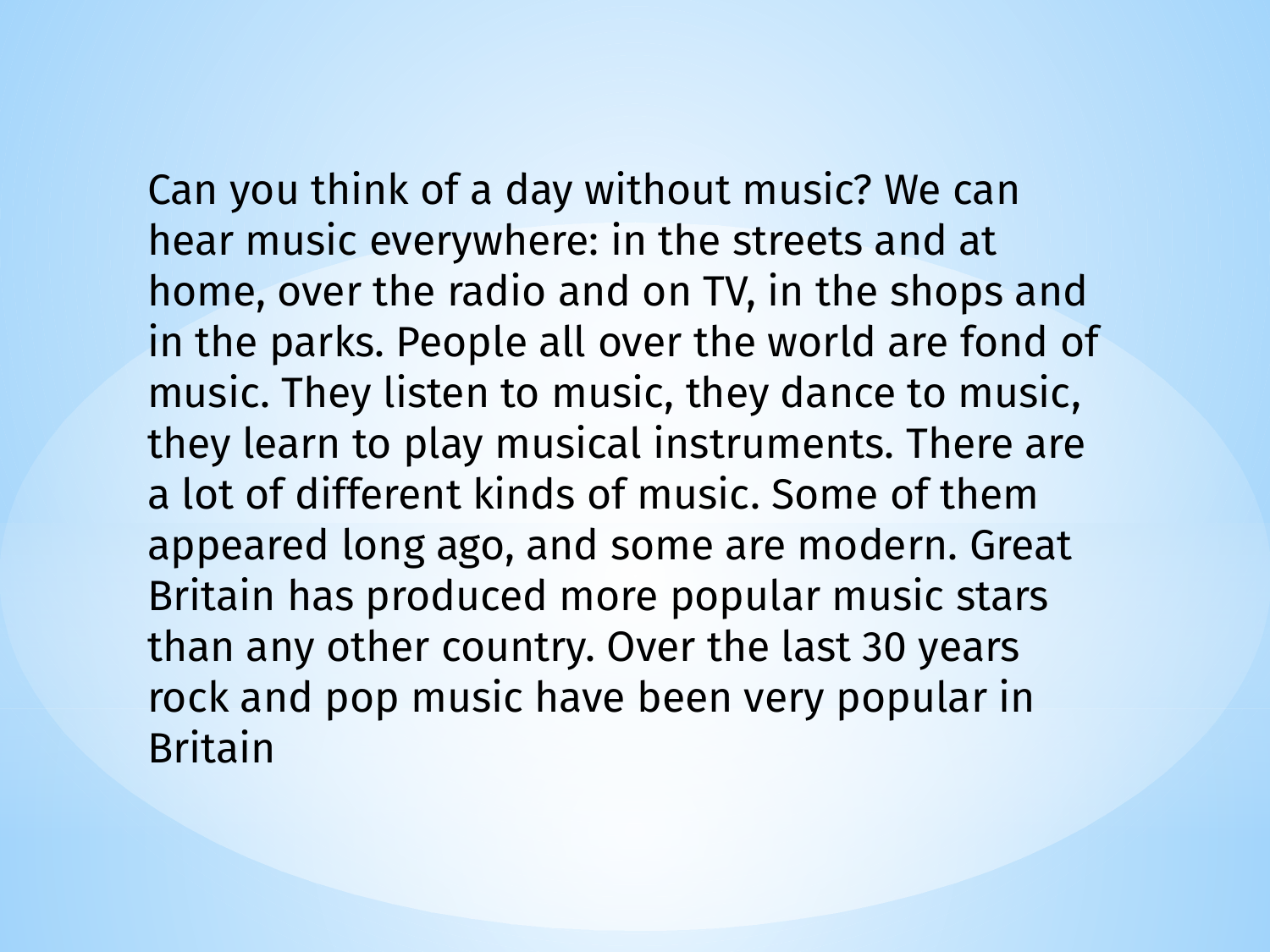

Can you think of a day without music? We can hear music everywhere: in the streets and at home, over the radio and on TV, in the shops and in the parks. People all over the world are fond of music. They listen to music, they dance to music, they learn to play musical instruments. There are a lot of different kinds of music. Some of them appeared long ago, and some are modern. Great Britain has produced more popular music stars than any other country. Over the last 30 years rock and pop music have been very popular in Britain